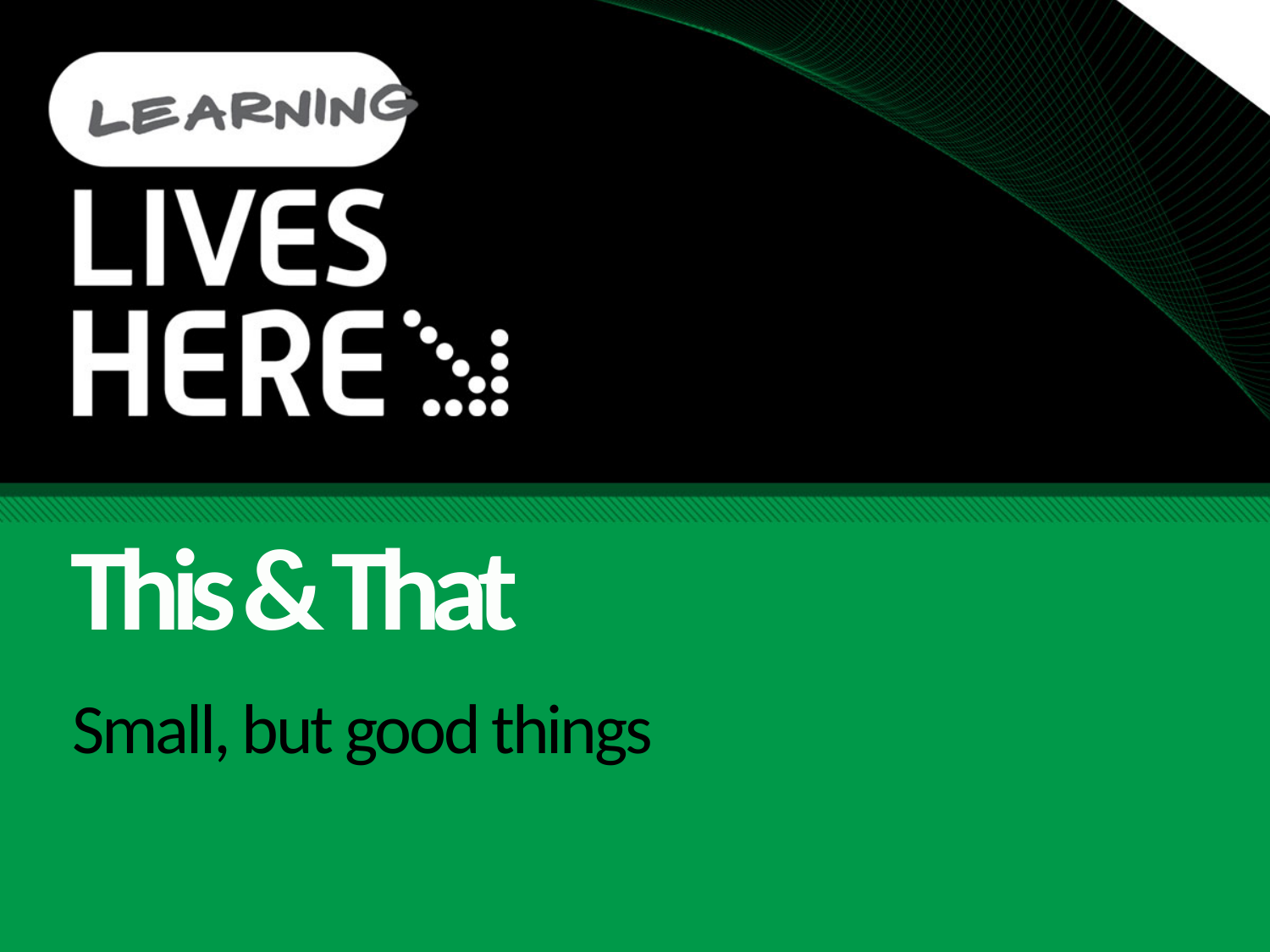

This & That
# Small, but good things